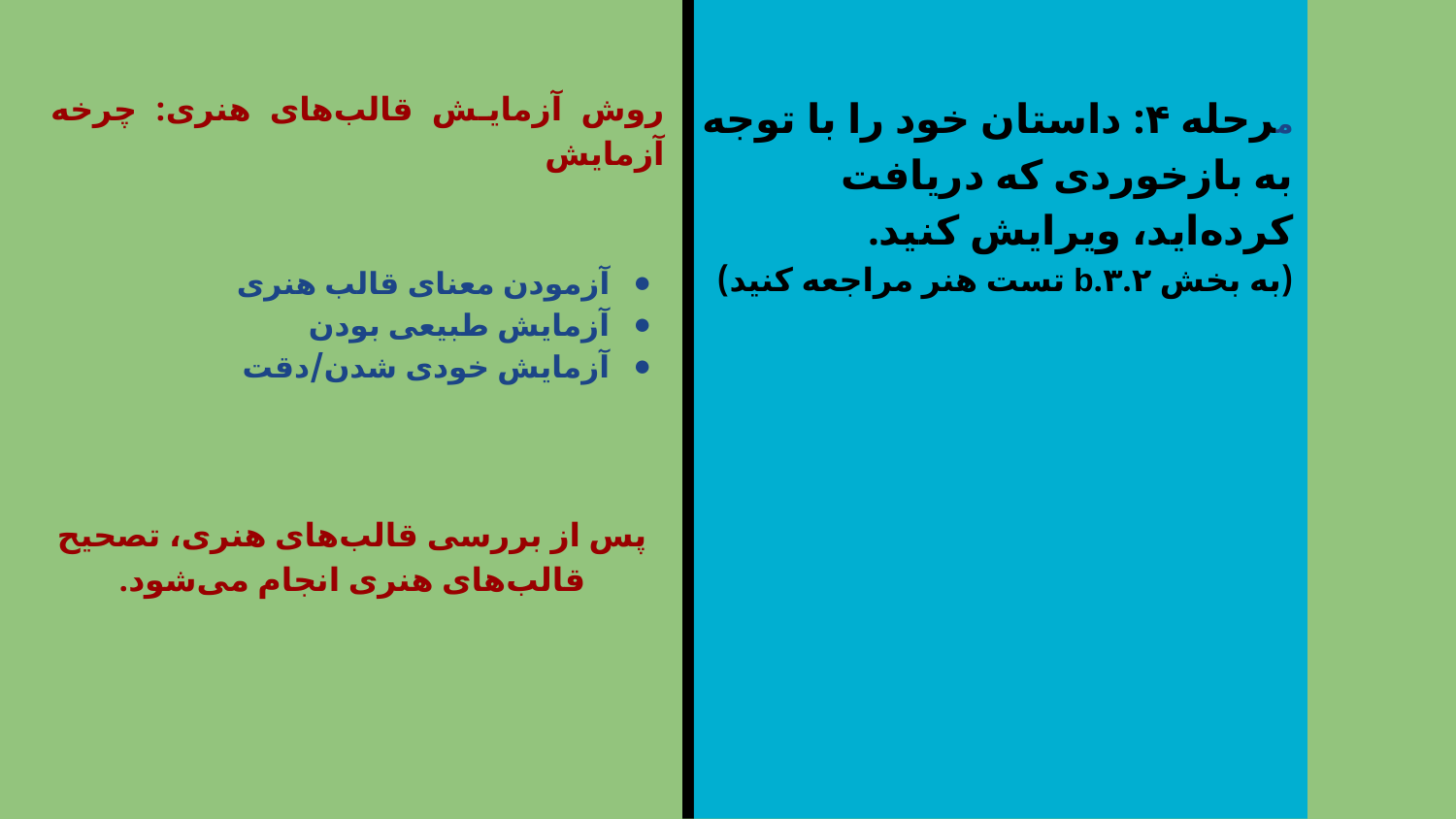

روش آزمایش قالب‌های هنری: چرخه آزمایش

آزمودن معنای قالب هنری
آزمایش طبیعی بودن
آزمایش خودی شدن/دقت

پس از بررسی قالب‌های هنری، تصحیح قالب‌های هنری انجام می‌شود.

مرحله ۴: داستان خود را با توجه به بازخوردی که دریافت کرده‌اید، ویرایش کنید.
(به بخش ۳.۲.b تست هنر مراجعه کنید)